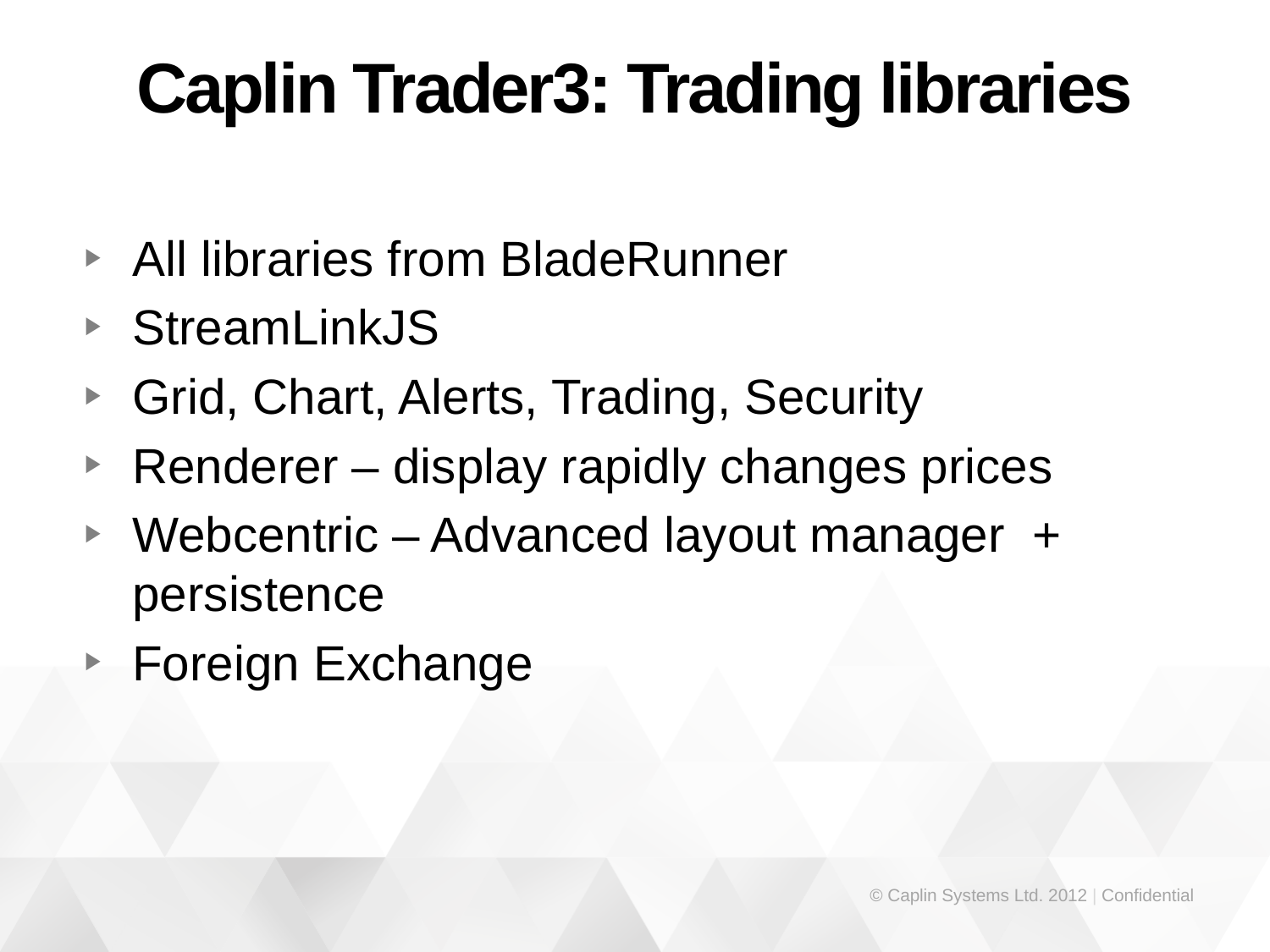

# Caplin Trader3: Trading libraries
All libraries from BladeRunner
StreamLinkJS
Grid, Chart, Alerts, Trading, Security
Renderer – display rapidly changes prices
Webcentric – Advanced layout manager  + persistence
Foreign Exchange